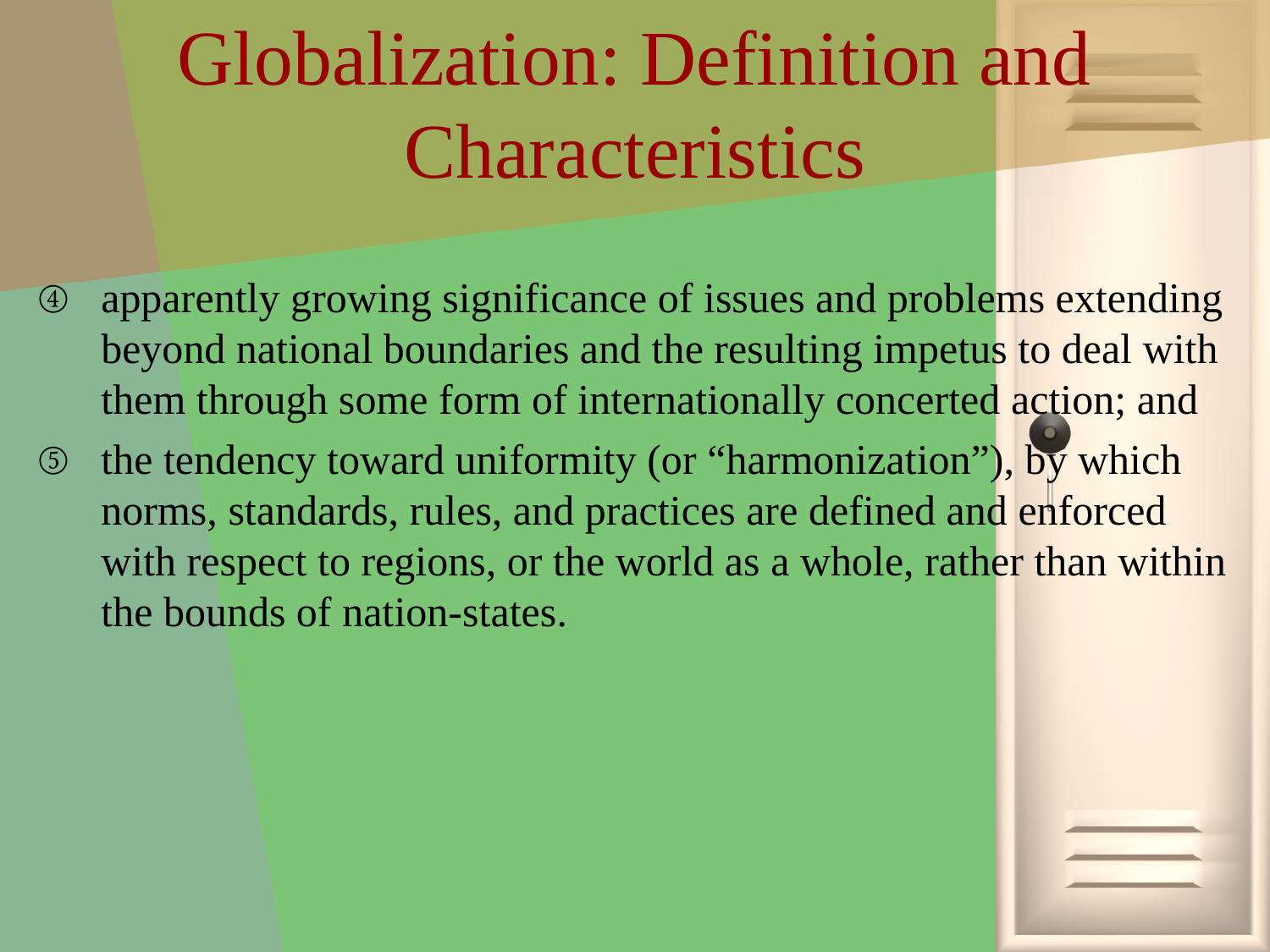

# Globalization: Definition and Characteristics
apparently growing significance of issues and problems extending beyond national boundaries and the resulting impetus to deal with them through some form of internationally concerted action; and
the tendency toward uniformity (or “harmonization”), by which norms, standards, rules, and practices are defined and enforced with respect to regions, or the world as a whole, rather than within the bounds of nation-states.